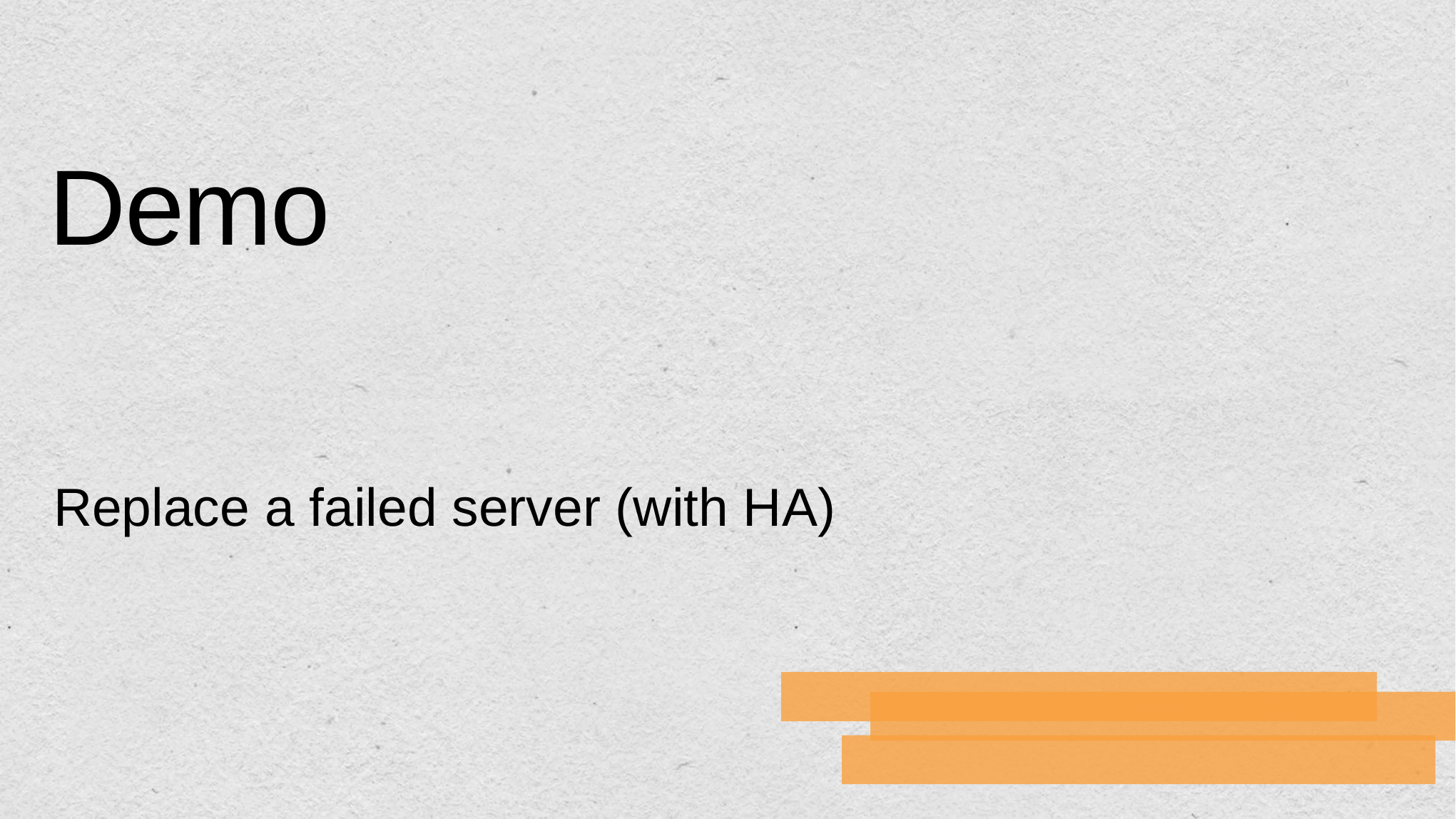

# Demo
Replace a failed server (with HA)